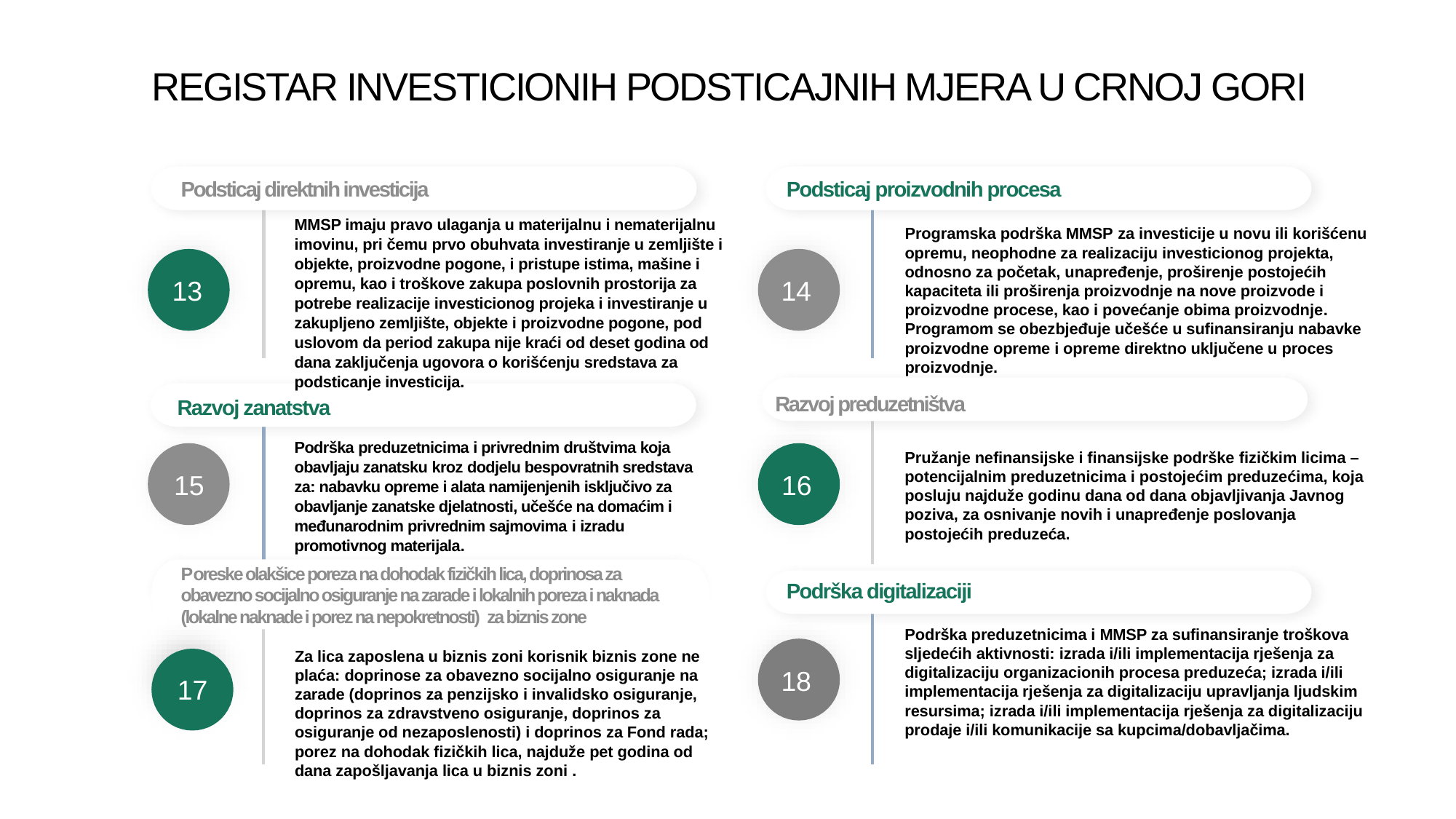

# REGISTAR INVESTICIONIH PODSTICAJNIH MJERA U CRNOJ GORI

Podsticaj direktnih investicija
Podsticaj proizvodnih procesa

MMSP imaju pravo ulaganja u materijalnu i nematerijalnu imovinu, pri čemu prvo obuhvata investiranje u zemljište i objekte, proizvodne pogone, i pristupe istima, mašine i opremu, kao i troškove zakupa poslovnih prostorija za potrebe realizacije investicionog projeka i investiranje u zakupljeno zemljište, objekte i proizvodne pogone, pod uslovom da period zakupa nije kraći od deset godina od dana zaključenja ugovora o korišćenju sredstava za podsticanje investicija.
Programska podrška MMSP za investicije u novu ili korišćenu opremu, neophodne za realizaciju investicionog projekta, odnosno za početak, unapređenje, proširenje postojećih kapaciteta ili proširenja proizvodnje na nove proizvode i proizvodne procese, kao i povećanje obima proizvodnje. Programom se obezbjeđuje učešće u sufinansiranju nabavke proizvodne opreme i opreme direktno uključene u proces proizvodnje.

13

14
13

Razvoj preduzetništva
Razvoj zanatstva

15

16
Podrška preduzetnicima i privrednim društvima koja obavljaju zanatsku kroz dodjelu bespovratnih sredstava za: nabavku opreme i alata namijenjenih isključivo za obavljanje zanatske djelatnosti, učešće na domaćim i međunarodnim privrednim sajmovima i izradu promotivnog materijala.
Pružanje nefinansijske i finansijske podrške fizičkim licima – potencijalnim preduzetnicima i postojećim preduzećima, koja posluju najduže godinu dana od dana objavljivanja Javnog poziva, za osnivanje novih i unapređenje poslovanja postojećih preduzeća.

Poreske olakšice poreza na dohodak fizičkih lica, doprinosa za obavezno socijalno osiguranje na zarade i lokalnih poreza i naknada (lokalne naknade i porez na nepokretnosti)  za biznis zone
Podrška digitalizaciji

Podrška preduzetnicima i MMSP za sufinansiranje troškova sljedećih aktivnosti: izrada i/ili implementacija rješenja za digitalizaciju organizacionih procesa preduzeća; izrada i/ili implementacija rješenja za digitalizaciju upravljanja ljudskim resursima; izrada i/ili implementacija rješenja za digitalizaciju prodaje i/ili komunikacije sa kupcima/dobavljačima.

17

18
Za lica zaposlena u biznis zoni korisnik biznis zone ne plaća: doprinose za obavezno socijalno osiguranje na zarade (doprinos za penzijsko i invalidsko osiguranje, doprinos za zdravstveno osiguranje, doprinos za osiguranje od nezaposlenosti) i doprinos za Fond rada; porez na dohodak fizičkih lica, najduže pet godina od dana zapošljavanja lica u biznis zoni .